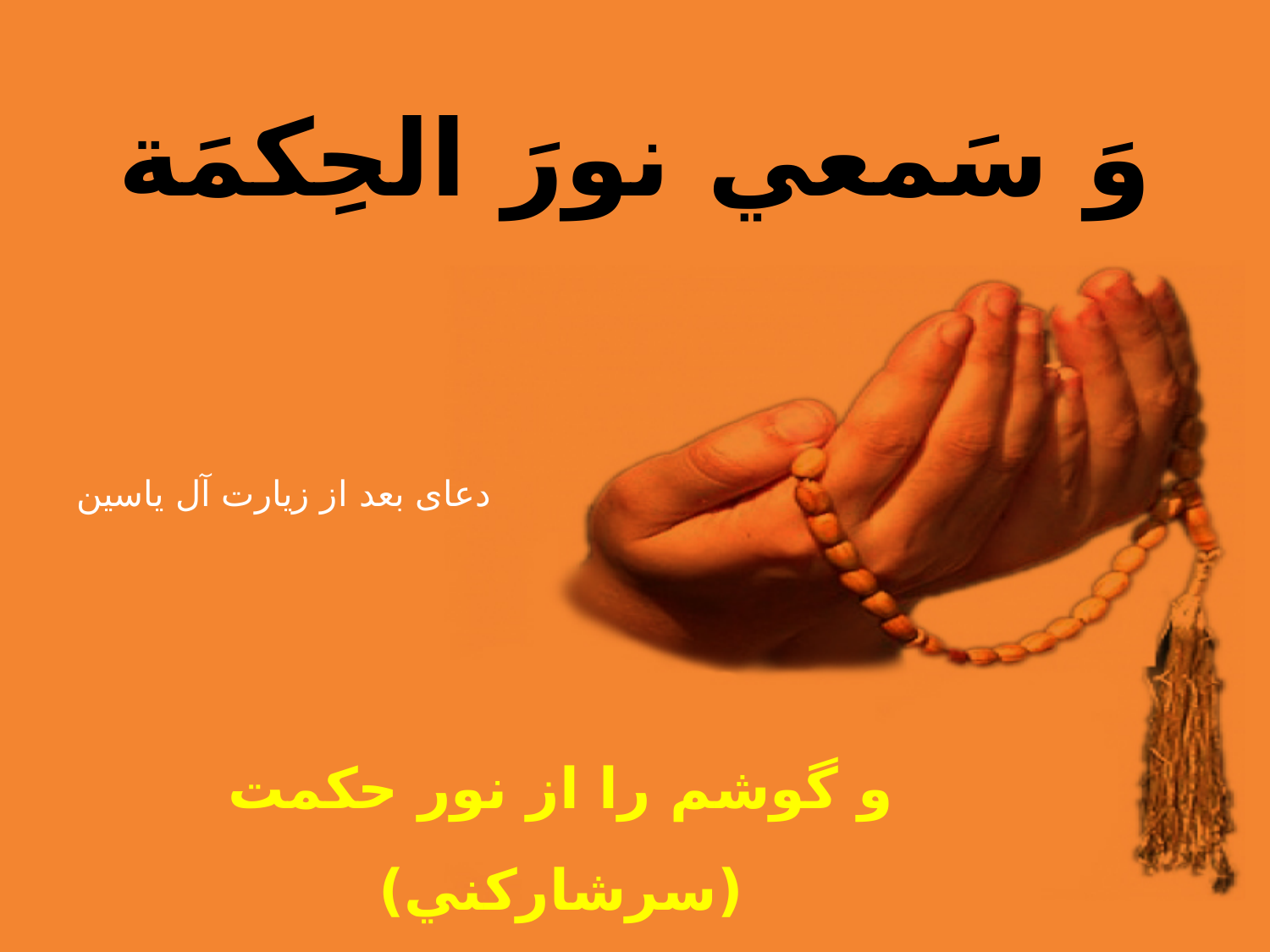

وَ سَمعي نورَ ‌الحِكمَة
و گوشم را از نور حكمت (سرشاركني)